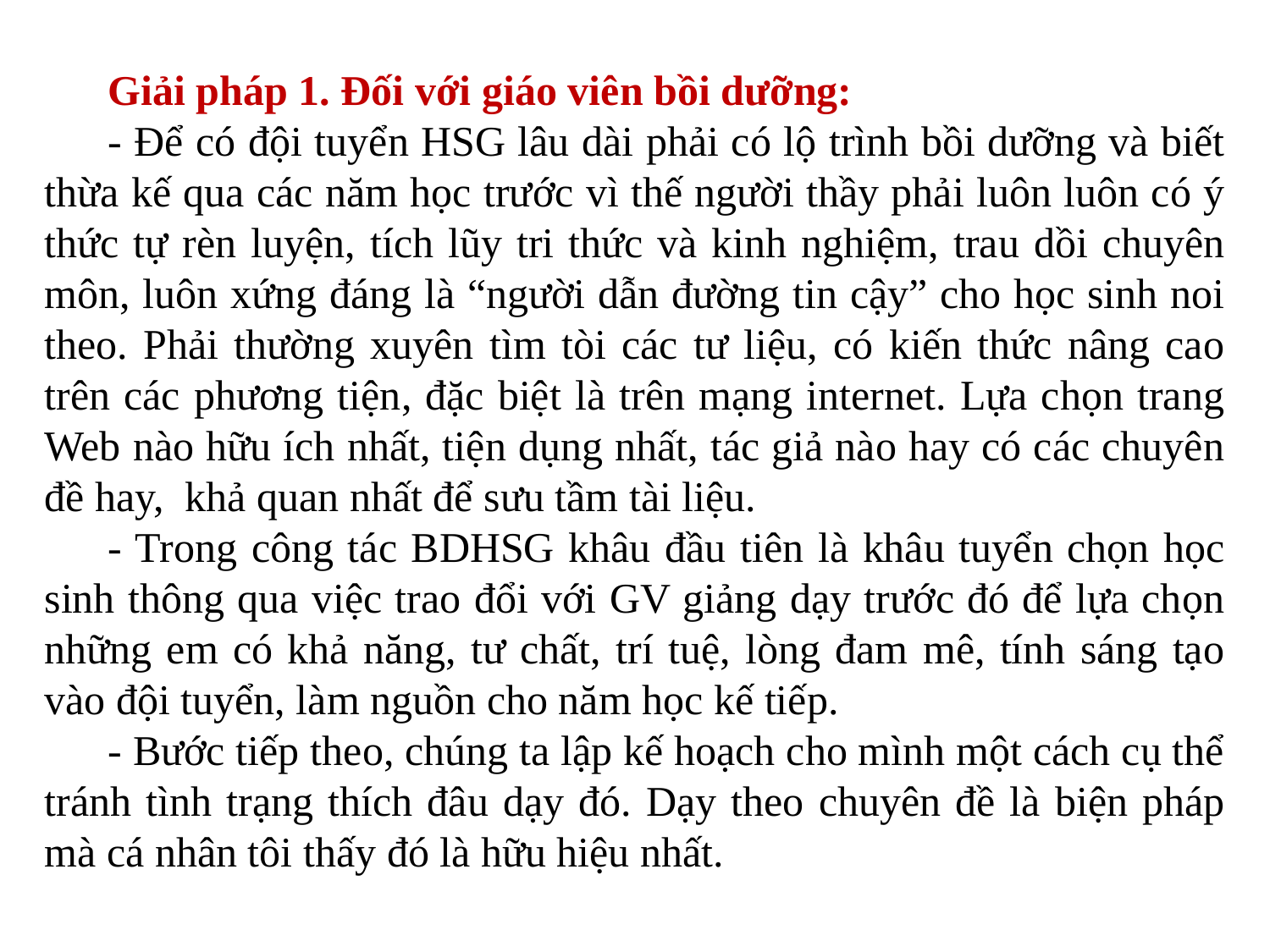

Giải pháp 1. Đối với giáo viên bồi dưỡng:
- Để có đội tuyển HSG lâu dài phải có lộ trình bồi dưỡng và biết thừa kế qua các năm học trước vì thế người thầy phải luôn luôn có ý thức tự rèn luyện, tích lũy tri thức và kinh nghiệm, trau dồi chuyên môn, luôn xứng đáng là “người dẫn đường tin cậy” cho học sinh noi theo. Phải thường xuyên tìm tòi các tư liệu, có kiến thức nâng cao trên các phương tiện, đặc biệt là trên mạng internet. Lựa chọn trang Web nào hữu ích nhất, tiện dụng nhất, tác giả nào hay có các chuyên đề hay,  khả quan nhất để sưu tầm tài liệu.
- Trong công tác BDHSG khâu đầu tiên là khâu tuyển chọn học sinh thông qua việc trao đổi với GV giảng dạy trước đó để lựa chọn những em có khả năng, tư chất, trí tuệ, lòng đam mê, tính sáng tạo vào đội tuyển, làm nguồn cho năm học kế tiếp.
- Bước tiếp theo, chúng ta lập kế hoạch cho mình một cách cụ thể tránh tình trạng thích đâu dạy đó. Dạy theo chuyên đề là biện pháp mà cá nhân tôi thấy đó là hữu hiệu nhất.